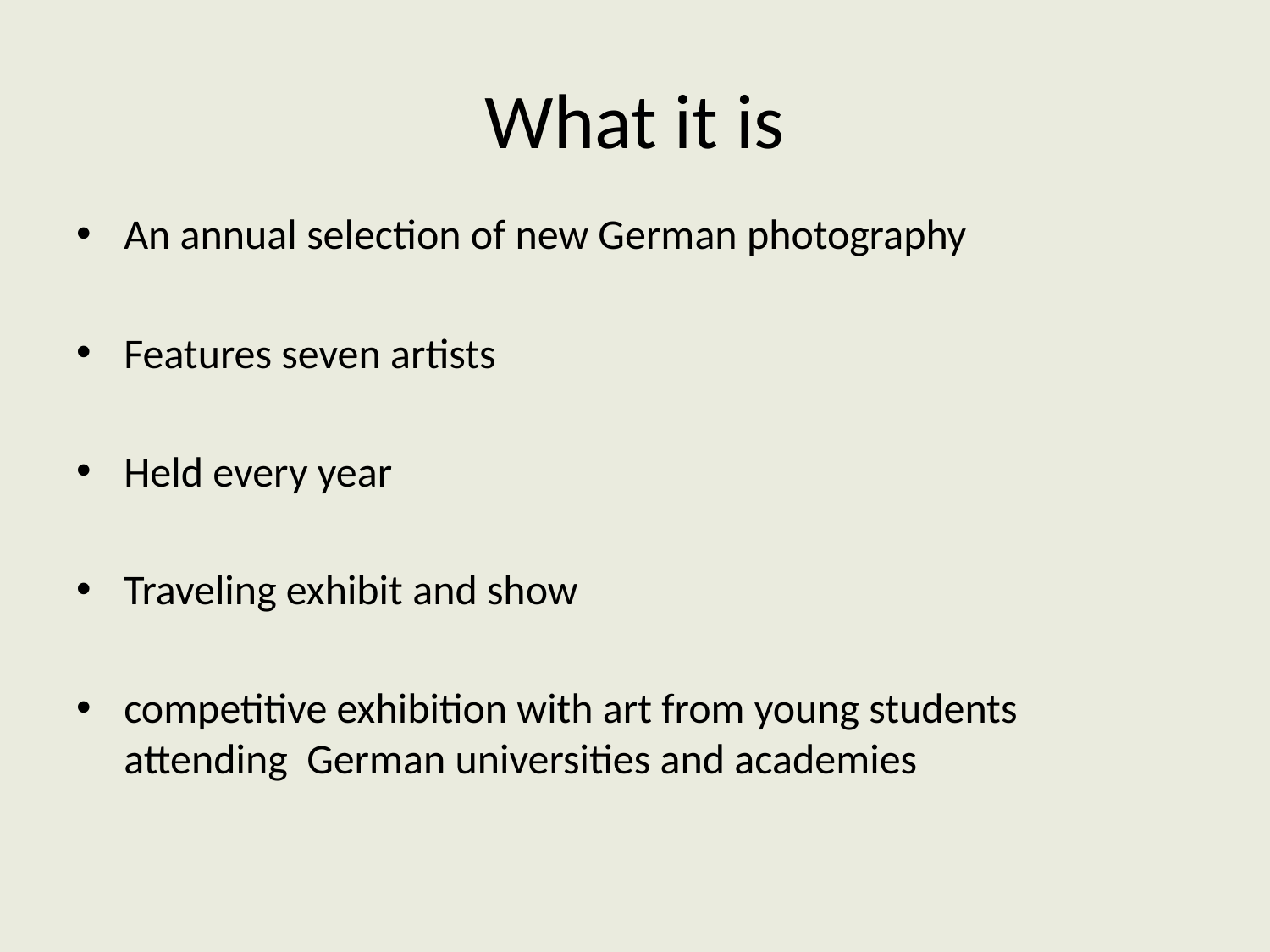

# What it is
An annual selection of new German photography

Features seven artists

Held every year

Traveling exhibit and show

competitive exhibition with art from young students attending  German universities and academies